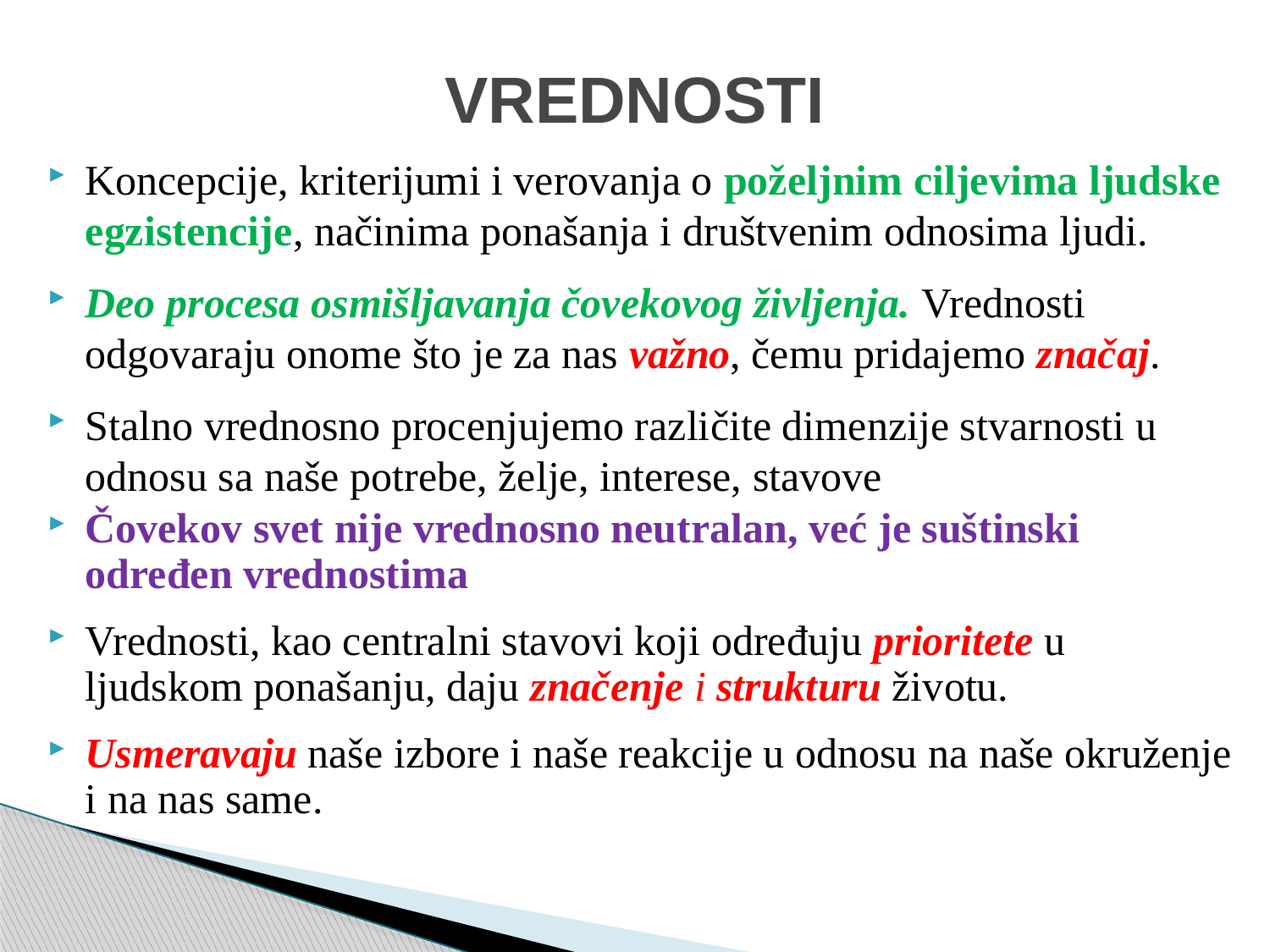

VREDNOSTI
Koncepcije, kriterijumi i verovanja o poželjnim ciljevima ljudske egzistencije, načinima ponašanja i društvenim odnosima ljudi.
Deo procesa osmišljavanja čovekovog življenja. Vrednosti odgovaraju onome što je za nas važno, čemu pridajemo značaj.
Stalno vrednosno procenjujemo različite dimenzije stvarnosti u odnosu sa naše potrebe, želje, interese, stavove
Čovekov svet nije vrednosno neutralan, već je suštinski određen vrednostima
Vrednosti, kao centralni stavovi koji određuju prioritete u ljudskom ponašanju, daju značenje i strukturu životu.
Usmeravaju naše izbore i naše reakcije u odnosu na naše okruženje i na nas same.